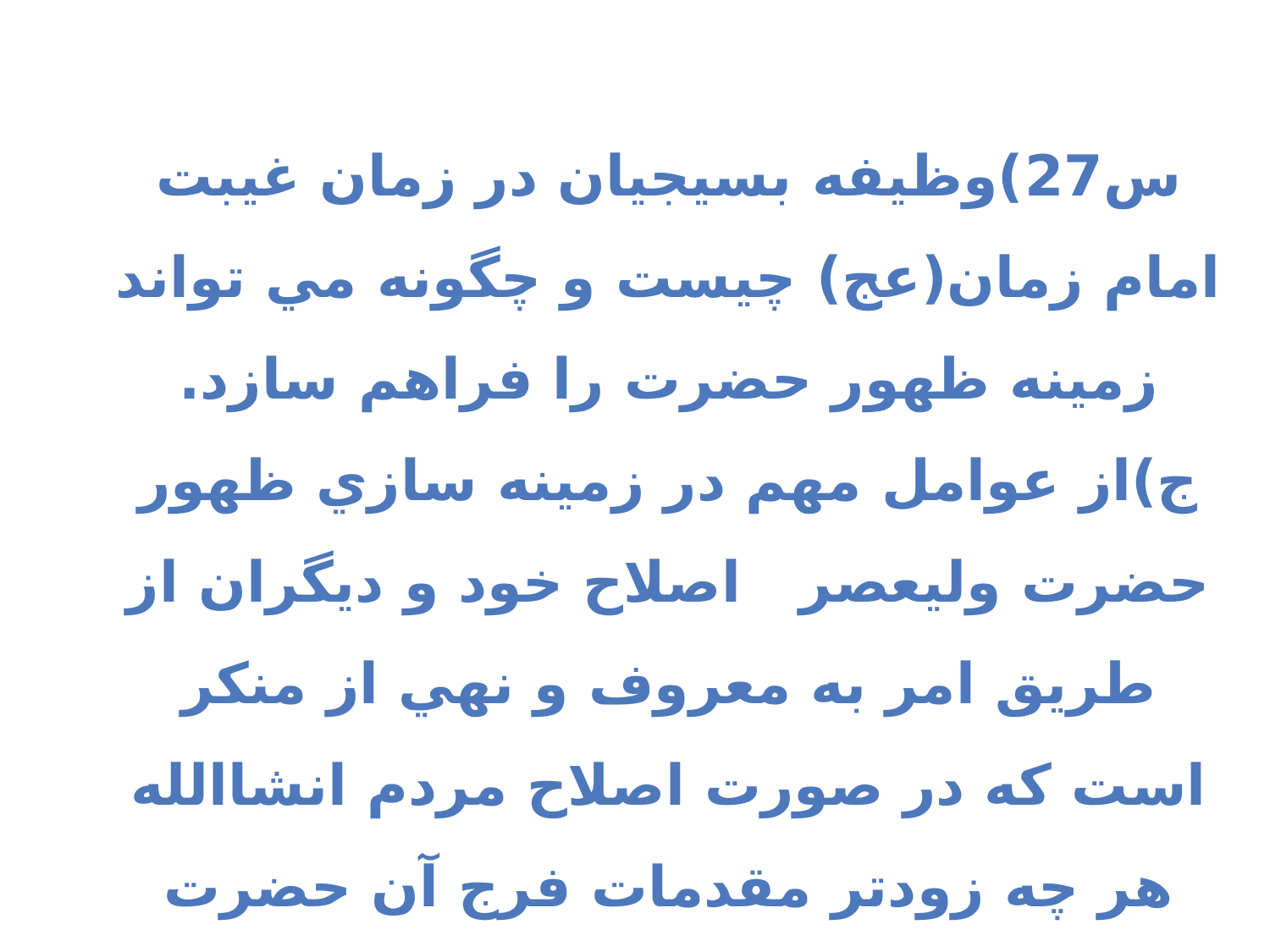

س27)وظيفه بسیجیان در زمان غيبت امام زمان(عج) چيست و چگونه مي تواند زمينه ظهور حضرت را فراهم سازد.
ج)از عوامل مهم در زمينه سازي ظهور حضرت وليعصر   اصلاح خود و ديگران از طريق امر به معروف و نهي از منكر است كه در صورت اصلاح مردم انشاالله هر چه زودتر مقدمات فرج آن حضرت فراهم مي گردد.